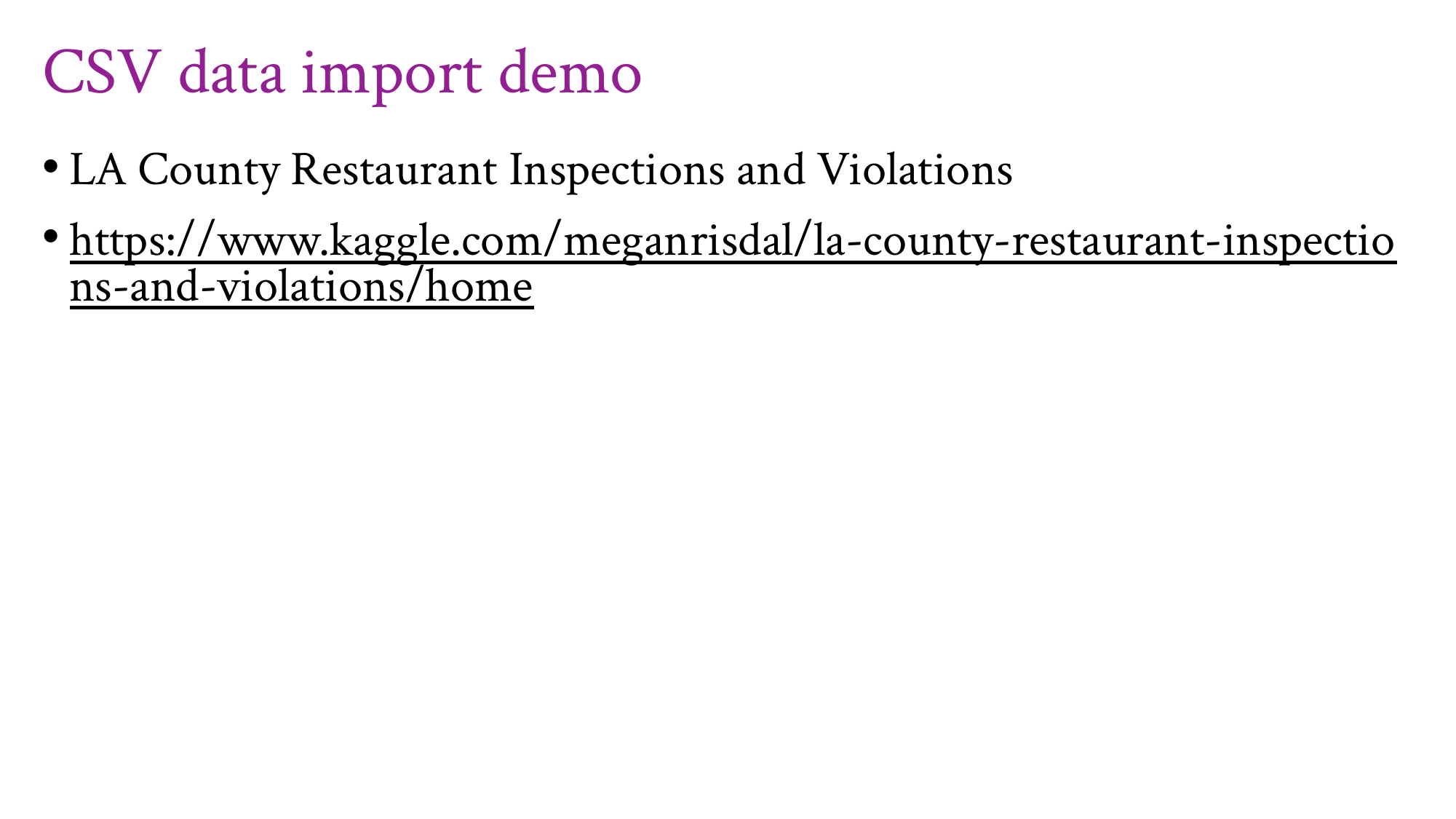

# CSV data import demo
LA County Restaurant Inspections and Violations
https://www.kaggle.com/meganrisdal/la-county-restaurant-inspections-and-violations/home